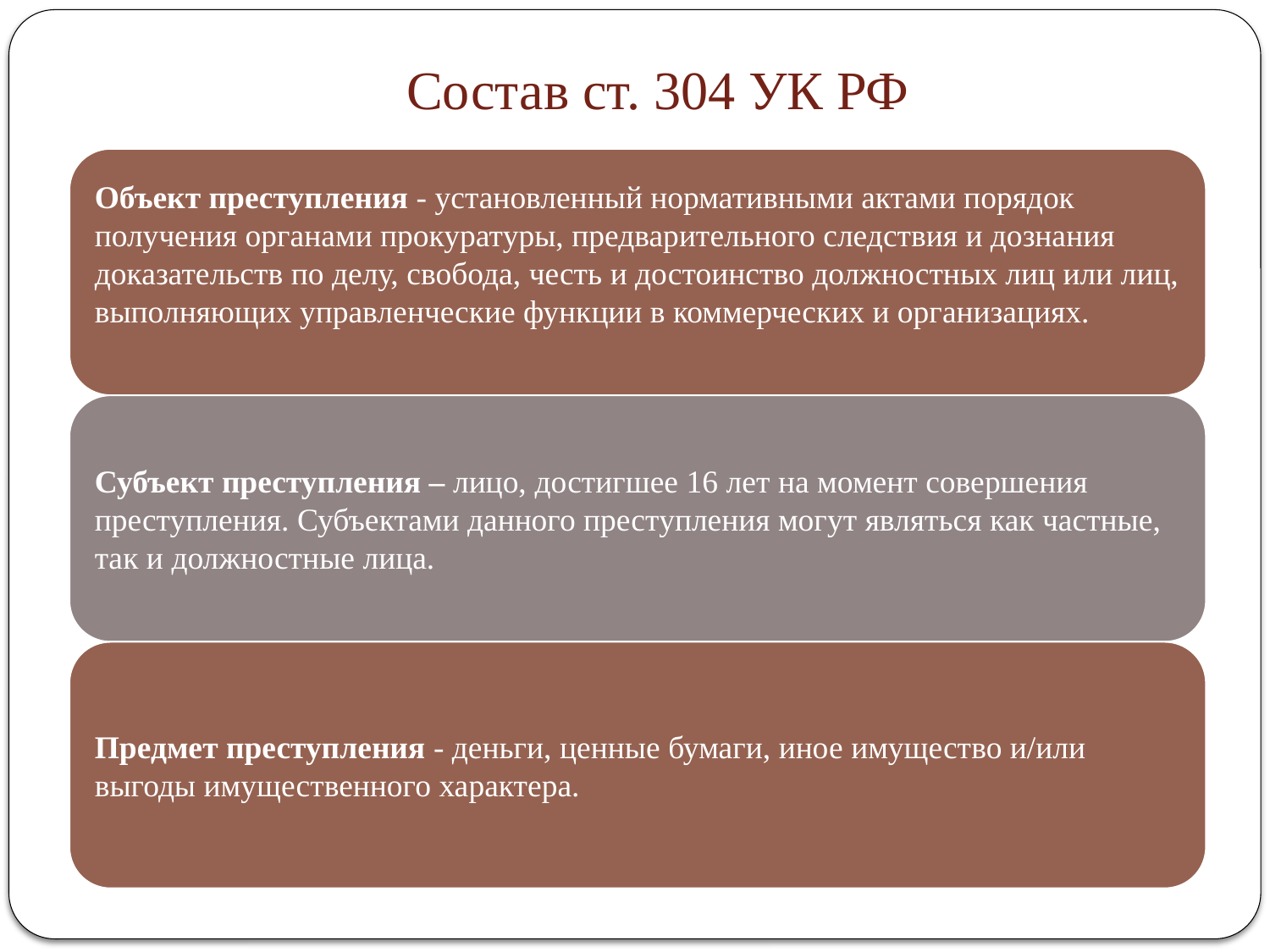

# Состав ст. 304 УК РФ
Объект преступления - установленный нормативными актами порядок получения органами прокуратуры, предварительного следствия и дознания доказательств по делу, свобода, честь и достоинство должностных лиц или лиц, выполняющих управленческие функции в коммерческих и организациях.
Субъект преступления – лицо, достигшее 16 лет на момент совершения преступления. Субъектами данного преступления могут являться как частные, так и должностные лица.
Предмет преступления - деньги, ценные бумаги, иное имущество и/или выгоды имущественного характера.